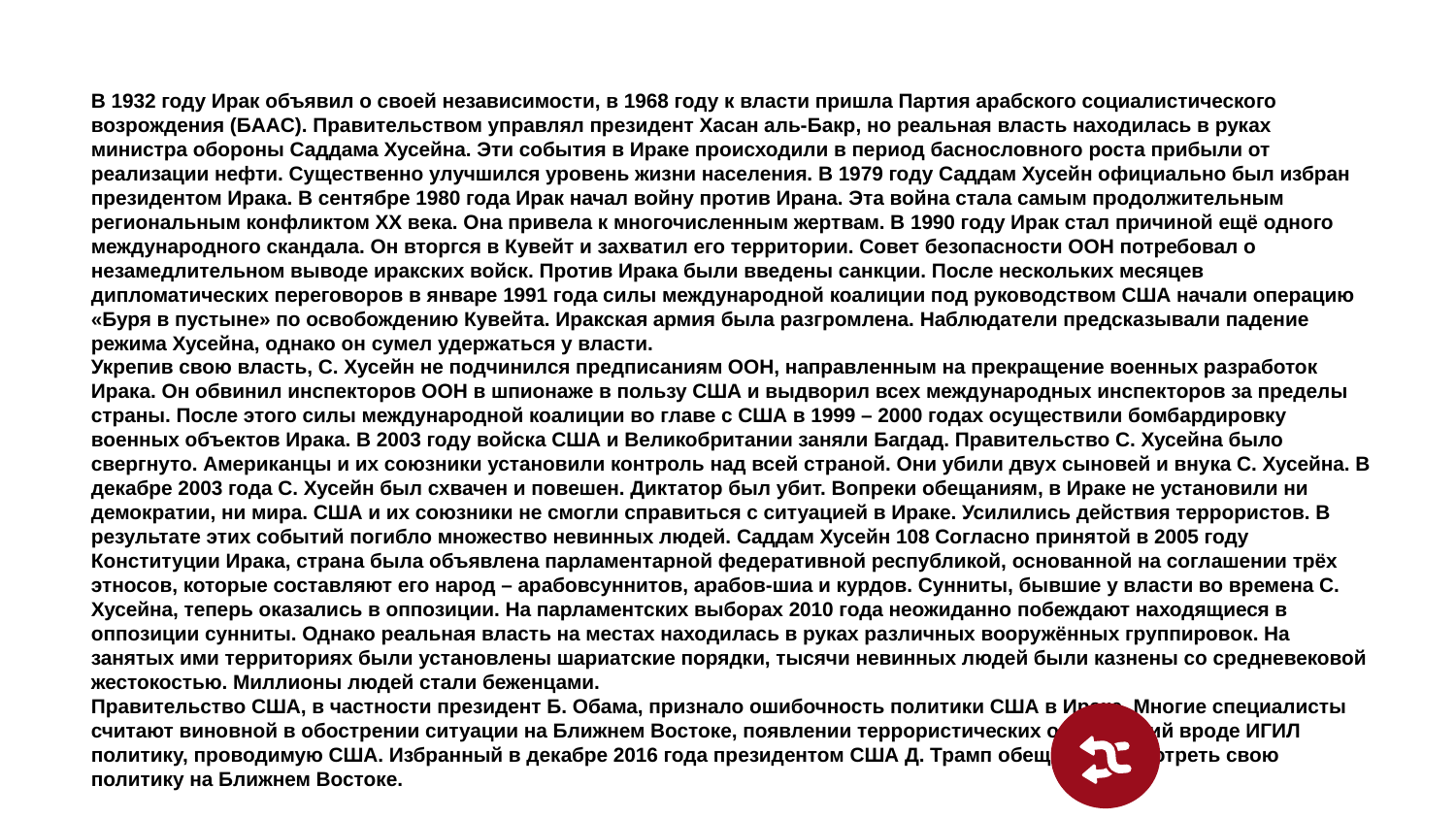

# В 1932 году Ирак объявил о своей независимости, в 1968 году к власти пришла Партия арабского социалистического возрождения (БAAС). Правительством управлял президент Хасан аль-Бакр, но реальная власть находилась в руках министра обороны Саддама Хусейна. Эти события в Ираке происходили в период баснословного роста прибыли от реализации нефти. Существенно улучшился уровень жизни населения. В 1979 году Саддам Хусейн официально был избран президентом Ирака. В сентябре 1980 года Ирак начал войну против Ирана. Эта война стала самым продолжительным региональным конфликтом XX века. Она привела к многочисленным жертвам. В 1990 году Ирак стал причиной ещё одного международного скандала. Он вторгся в Кувейт и захватил его территории. Совет безопасности ООН потребовал о незамедлительном выводе иракских войск. Против Ирака были введены санкции. После нескольких месяцев дипломатических переговоров в январе 1991 года силы международной коалиции под руководством США начали операцию «Буря в пустыне» по освобождению Кувейта. Иракская армия была разгромлена. Наблюдатели предсказывали падение режима Хусейна, однако он сумел удержаться у власти. Укрепив свою власть, С. Хусейн не подчинился предписаниям ООН, направленным на прекращение военных разработок Ирака. Он обвинил инспекторов ООН в шпионаже в пользу США и выдворил всех международных инспекторов за пределы страны. После этого силы международной коалиции во главе с США в 1999 – 2000 годах осуществили бомбардировку военных объектов Ирака. В 2003 году войска США и Великобритании заняли Багдад. Правительство С. Хусейна было свергнуто. Американцы и их союзники установили контроль над всей страной. Они убили двух сыновей и внука С. Хусейна. В декабре 2003 года С. Хусейн был схвачен и повешен. Диктатор был убит. Вопреки обещаниям, в Ираке не установили ни демократии, ни мира. США и их союзники не смогли справиться с ситуацией в Ираке. Усилились действия террористов. В результате этих событий погибло множество невинных людей. Саддам Хусейн 108 Согласно принятой в 2005 году Конституции Ирака, страна была объявлена парламентарной федеративной республикой, основанной на соглашении трёх этносов, которые составляют его народ – арабовсуннитов, арабов-шиа и курдов. Сунниты, бывшие у власти во времена С. Хусейна, теперь оказались в оппозиции. На парламентских выборах 2010 года неожиданно побеждают находящиеся в оппозиции сунниты. Однако реальная власть на местах находилась в руках различных вооружённых группировок. На занятых ими территориях были установлены шариатские порядки, тысячи невинных людей были казнены со средневековой жестокостью. Миллионы людей стали беженцами. Правительство США, в частности президент Б. Обама, признало ошибочность политики США в Ираке. Многие специалисты считают виновной в обострении ситуации на Ближнем Востоке, появлении террористических организаций вроде ИГИЛ политику, проводимую США. Избранный в декабре 2016 года президентом США Д. Трамп обещал пересмотреть свою политику на Ближнем Востоке.